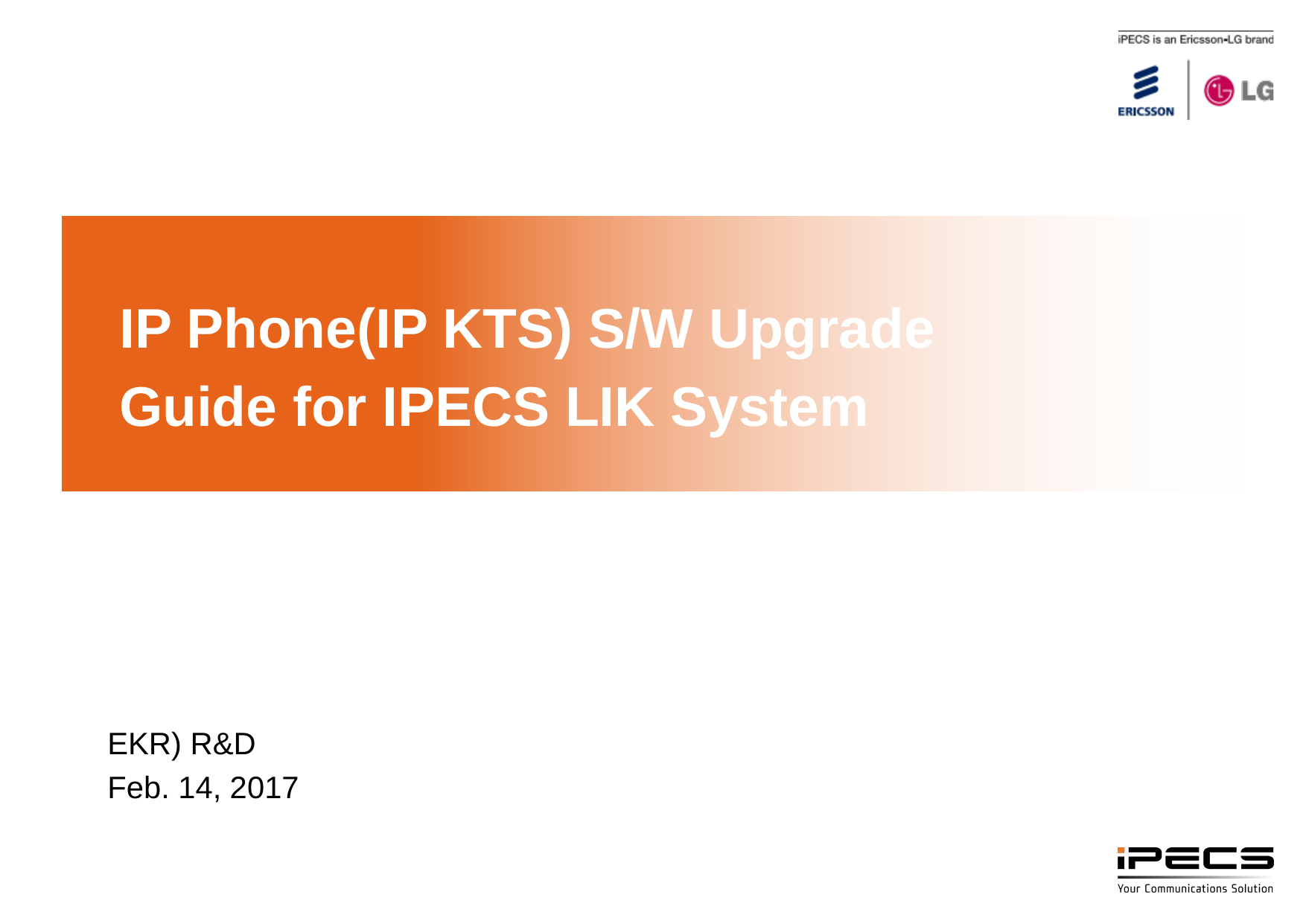

# IP Phone(IP KTS) S/W Upgrade Guide for IPECS LIK System
EKR) R&D
Feb. 14, 2017